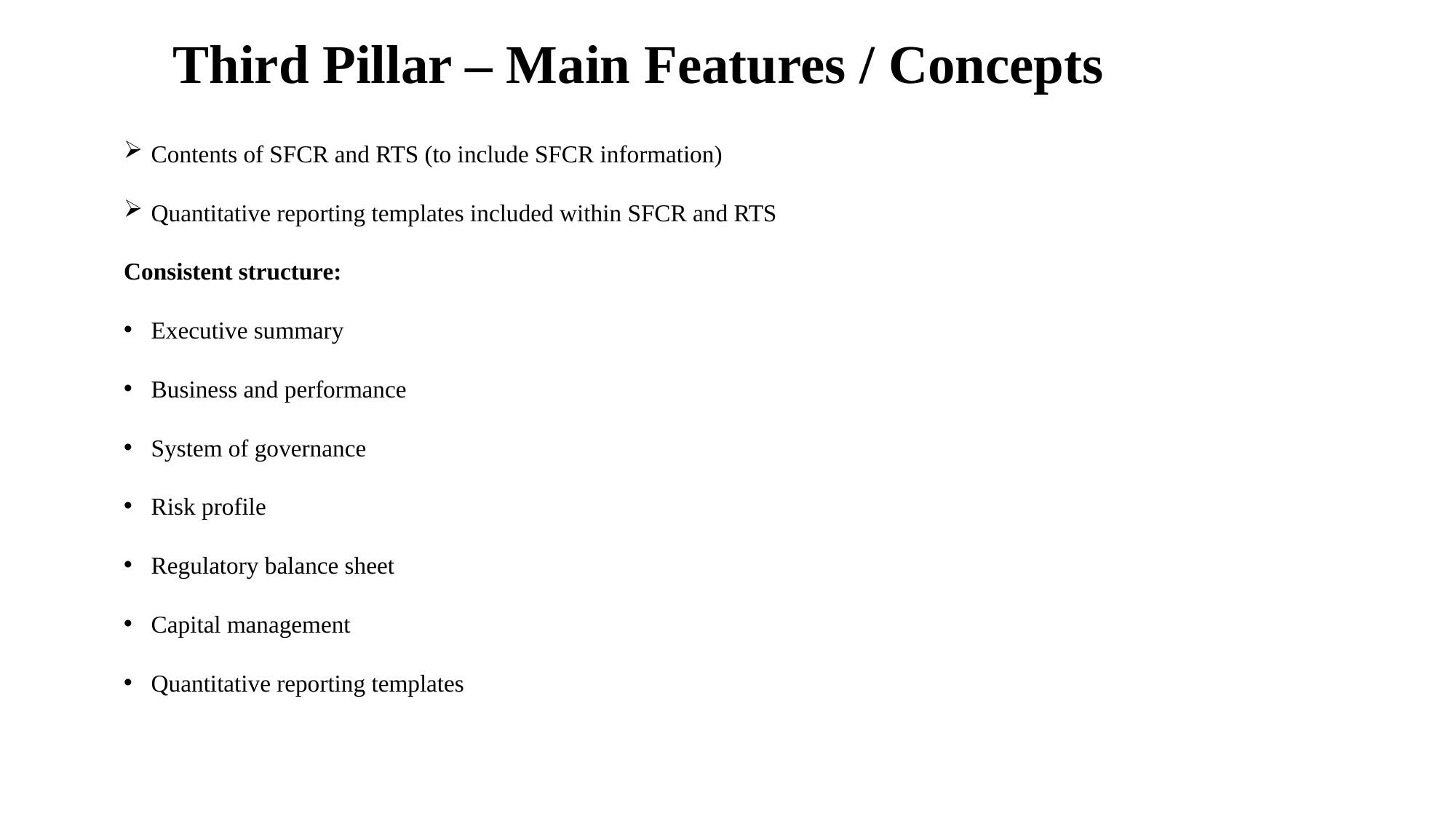

# Third Pillar – Main Features / Concepts
Contents of SFCR and RTS (to include SFCR information)
Quantitative reporting templates included within SFCR and RTS
Consistent structure:
Executive summary
Business and performance
System of governance
Risk profile
Regulatory balance sheet
Capital management
Quantitative reporting templates